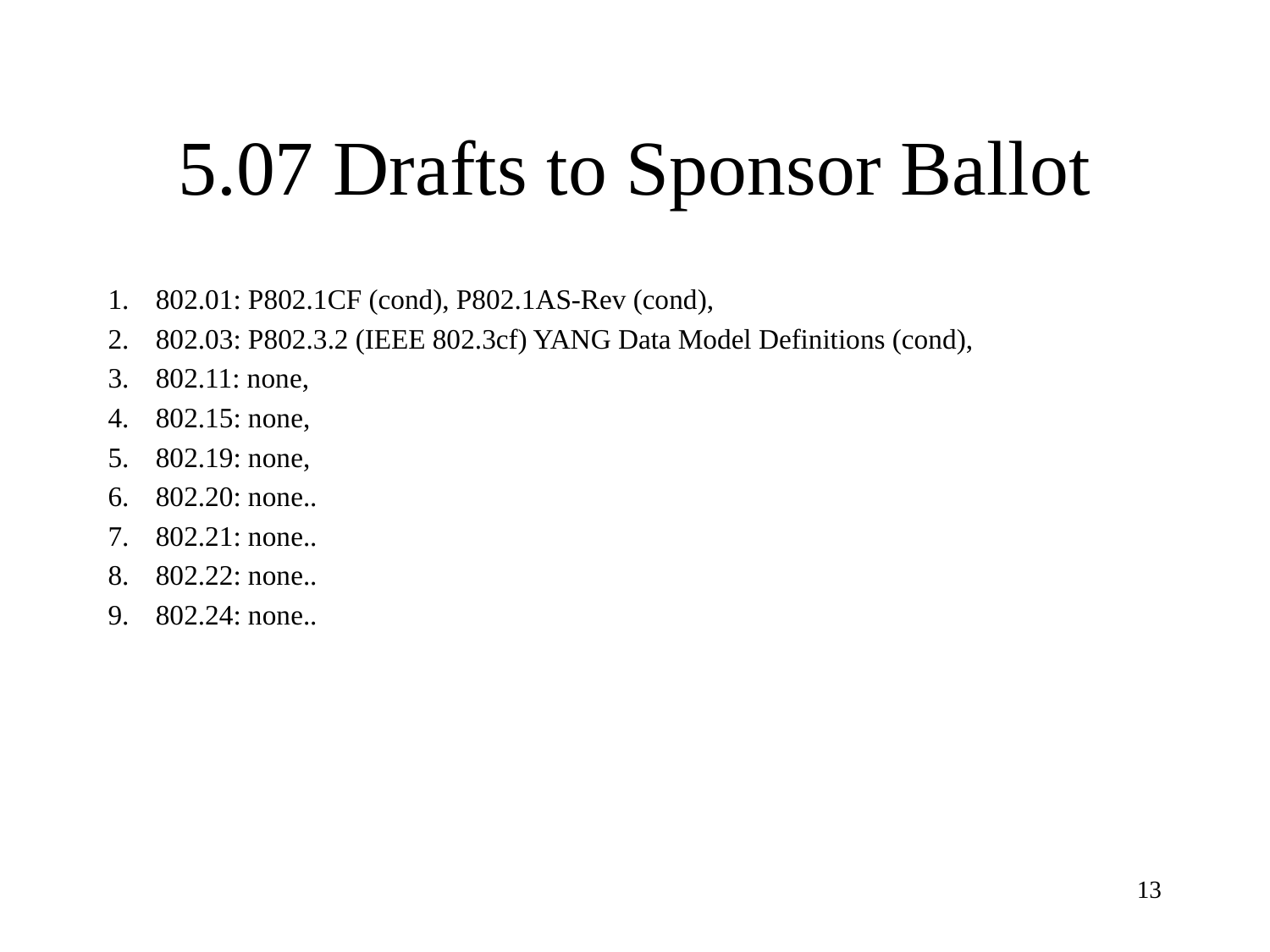

# 5.07 Drafts to Sponsor Ballot
802.01: P802.1CF (cond), P802.1AS-Rev (cond),
802.03: P802.3.2 (IEEE 802.3cf) YANG Data Model Definitions (cond),
802.11: none,
802.15: none,
802.19: none,
802.20: none..
802.21: none..
802.22: none..
802.24: none..

13